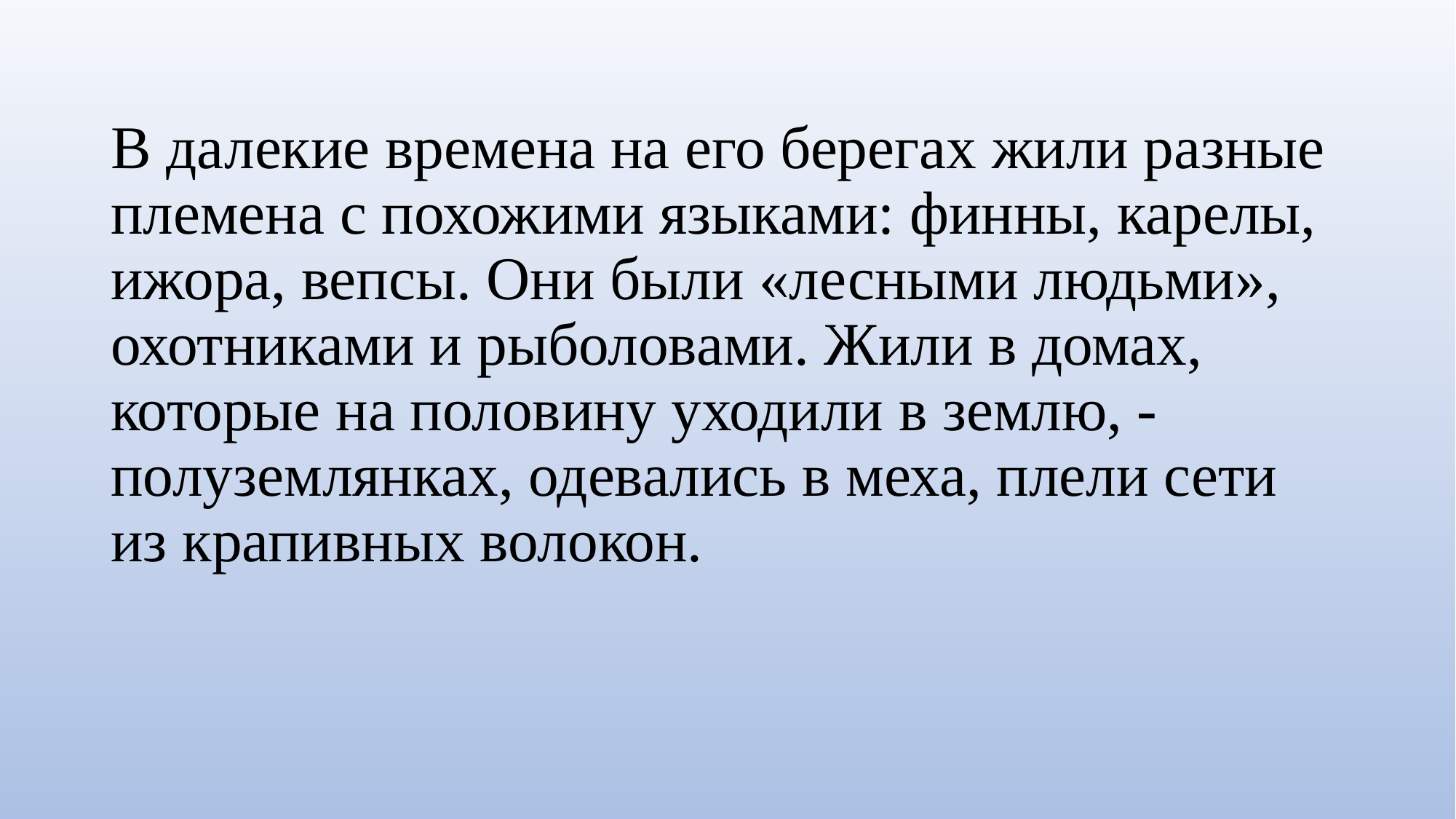

#
В далекие времена на его берегах жили разные племена с похожими языками: финны, карелы, ижора, вепсы. Они были «лесными людьми», охотниками и рыболовами. Жили в домах, которые на половину уходили в землю, - полуземлянках, одевались в меха, плели сети из крапивных волокон.